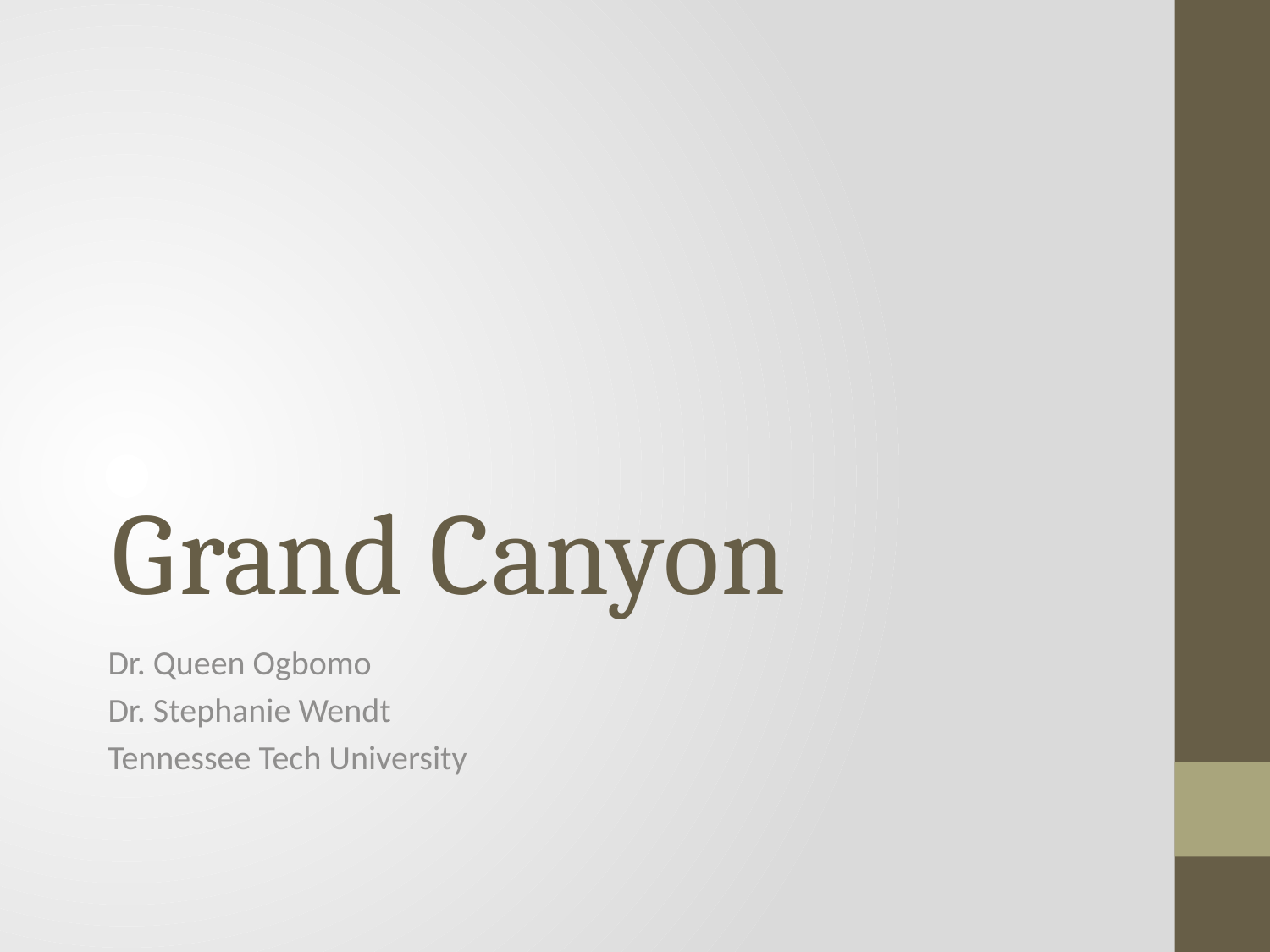

# Grand Canyon
Dr. Queen Ogbomo
Dr. Stephanie Wendt
Tennessee Tech University